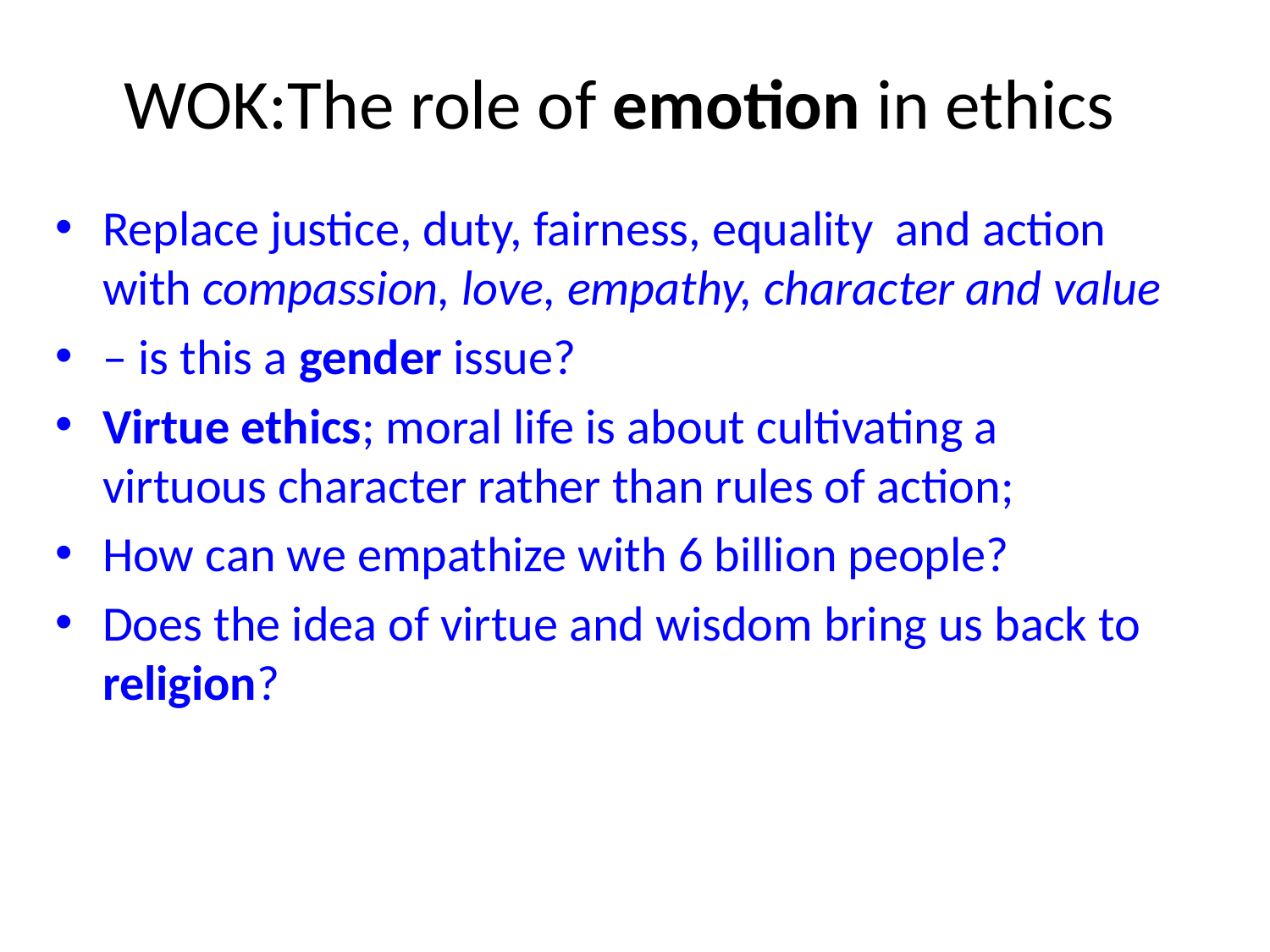

# WOK:The role of emotion in ethics
Replace justice, duty, fairness, equality  and action with compassion, love, empathy, character and value
– is this a gender issue?
Virtue ethics; moral life is about cultivating a virtuous character rather than rules of action;
How can we empathize with 6 billion people?
Does the idea of virtue and wisdom bring us back to religion?